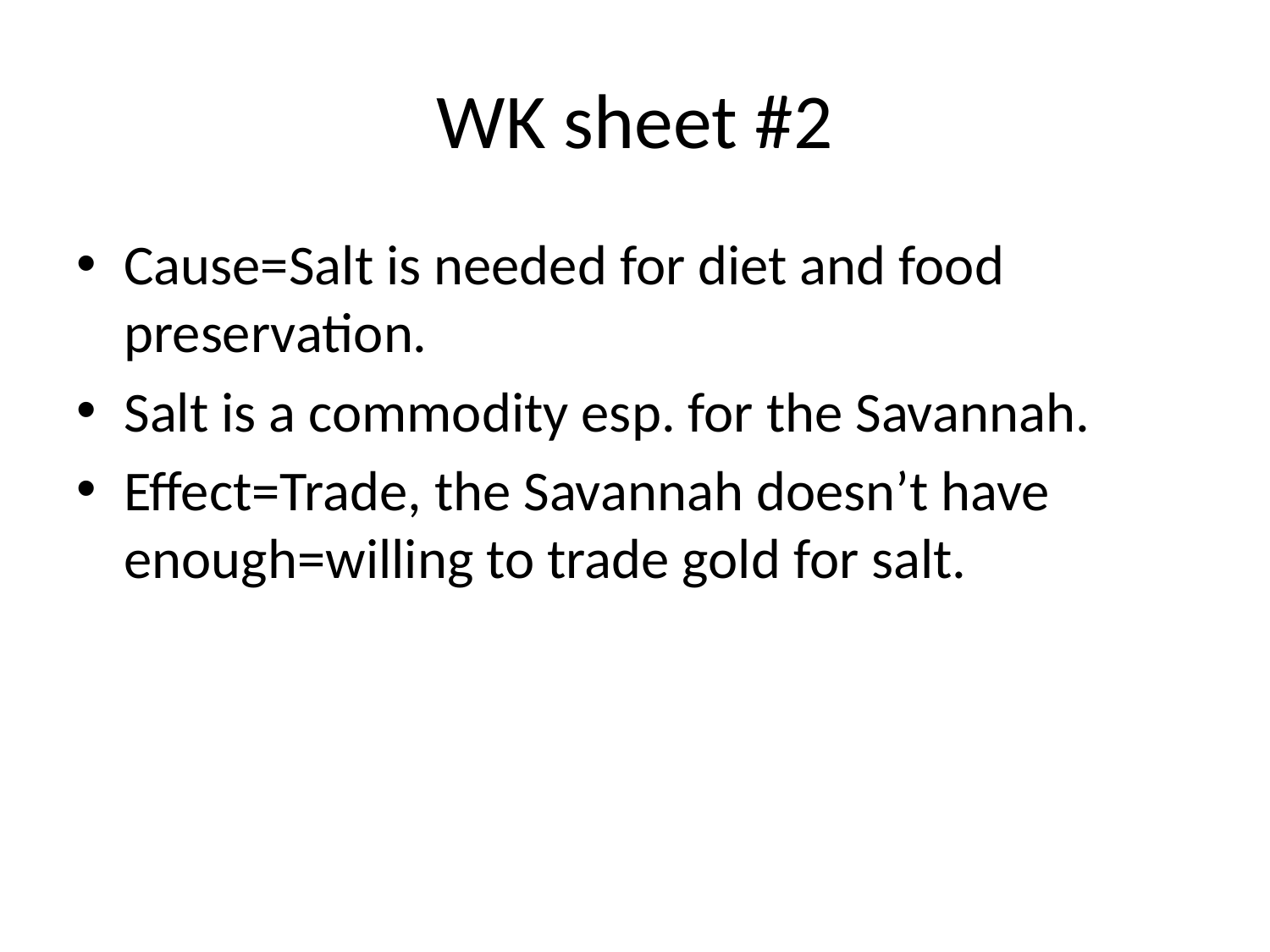

# WK sheet #2
Cause=Salt is needed for diet and food preservation.
Salt is a commodity esp. for the Savannah.
Effect=Trade, the Savannah doesn’t have enough=willing to trade gold for salt.